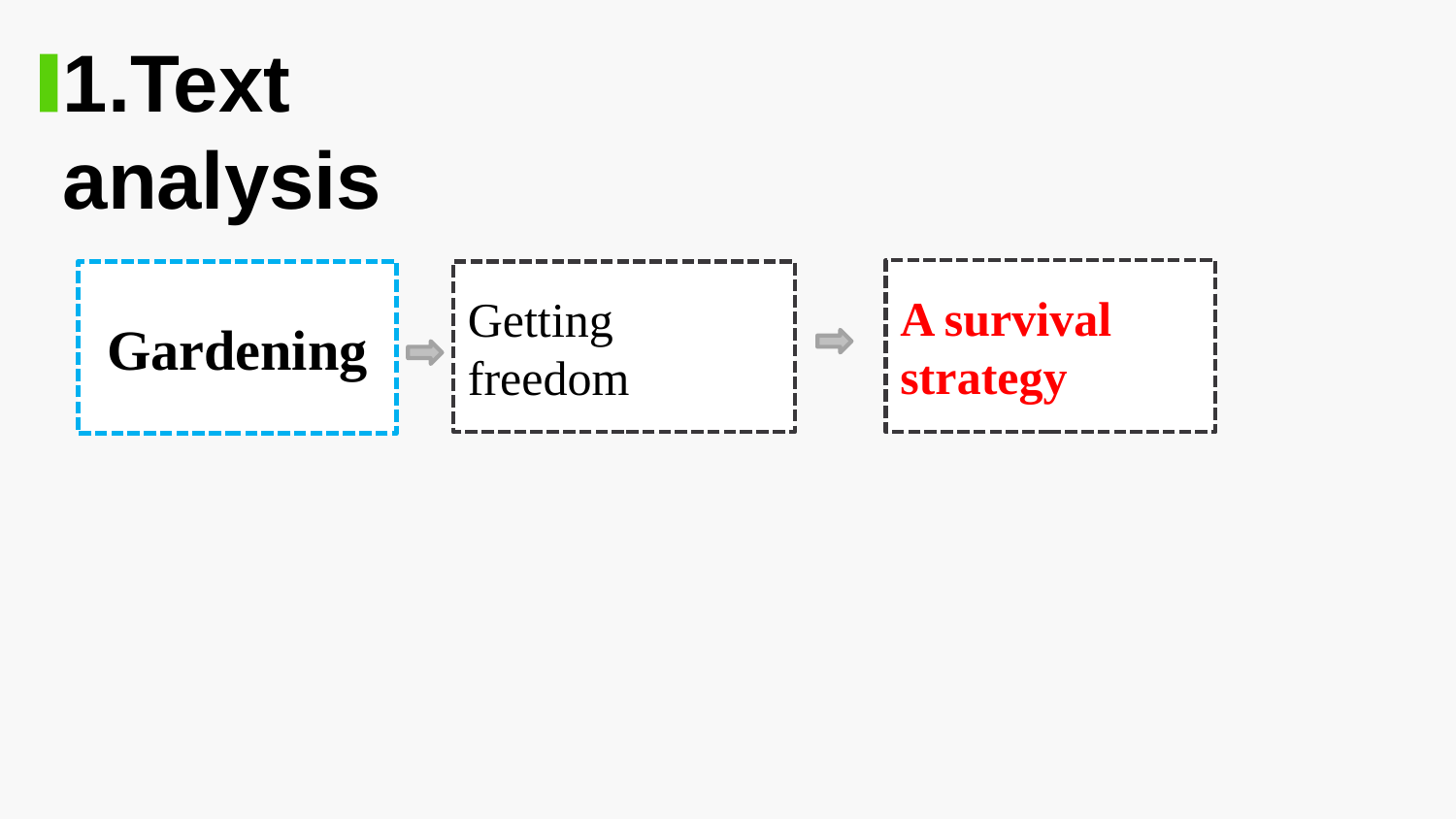

1.Text analysis

A survival strategy
Gardening
Getting freedom